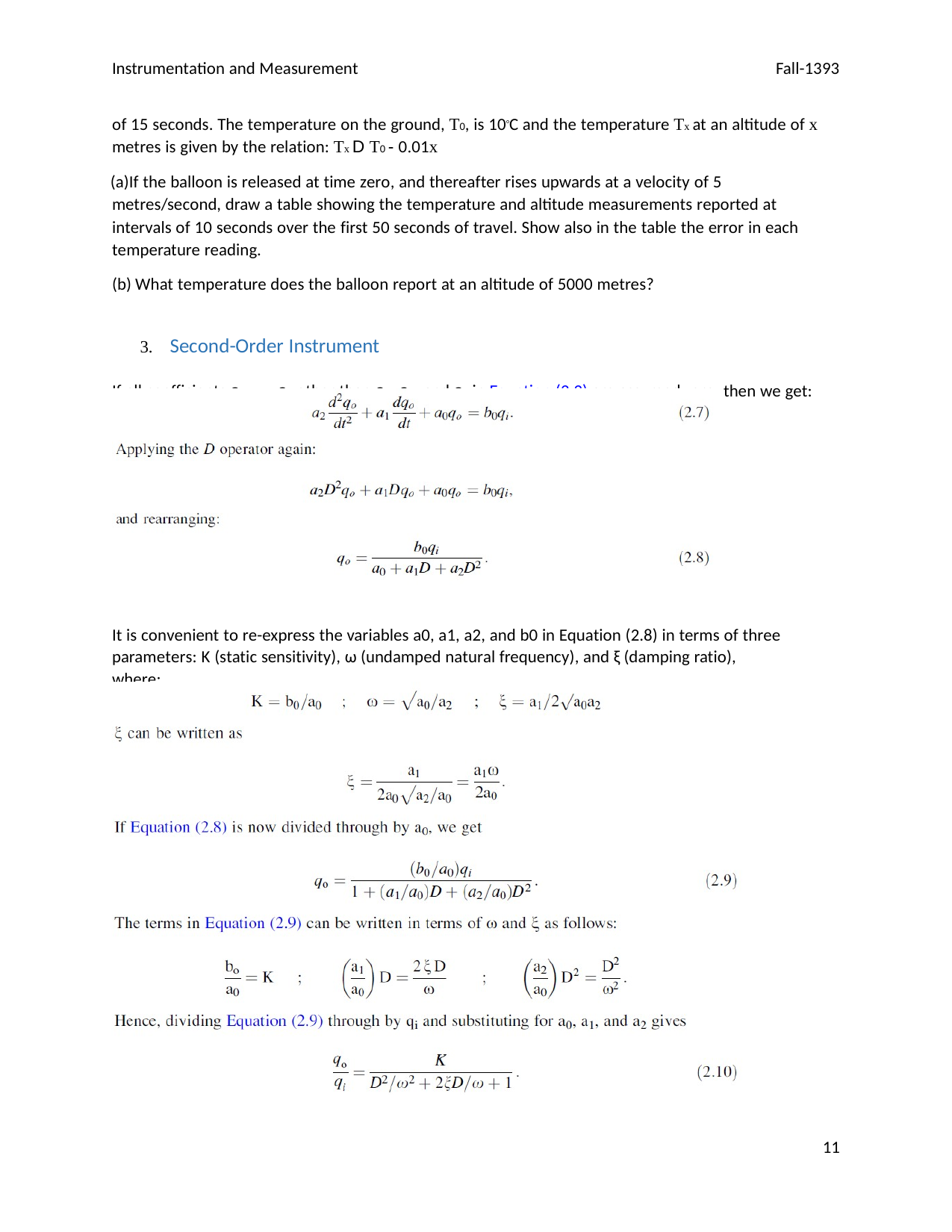

Instrumentation and Measurement
Fall-1393
of 15 seconds. The temperature on the ground, T0, is 10°C and the temperature Tx at an altitude of x
metres is given by the relation: Tx D T0 - 0.01x
If the balloon is released at time zero, and thereafter rises upwards at a velocity of 5 metres/second, draw a table showing the temperature and altitude measurements reported at intervals of 10 seconds over the first 50 seconds of travel. Show also in the table the error in each temperature reading.
What temperature does the balloon report at an altitude of 5000 metres?

3.    Second-Order Instrument

If all coefficients a3 . . . an other than a0, a1, and a2 in Equation (2.2) are assumed zero, then we get:

It is convenient to re-express the variables a0, a1, a2, and b0 in Equation (2.8) in terms of three parameters: K (static sensitivity), ω (undamped natural frequency), and ξ (damping ratio), where:

11